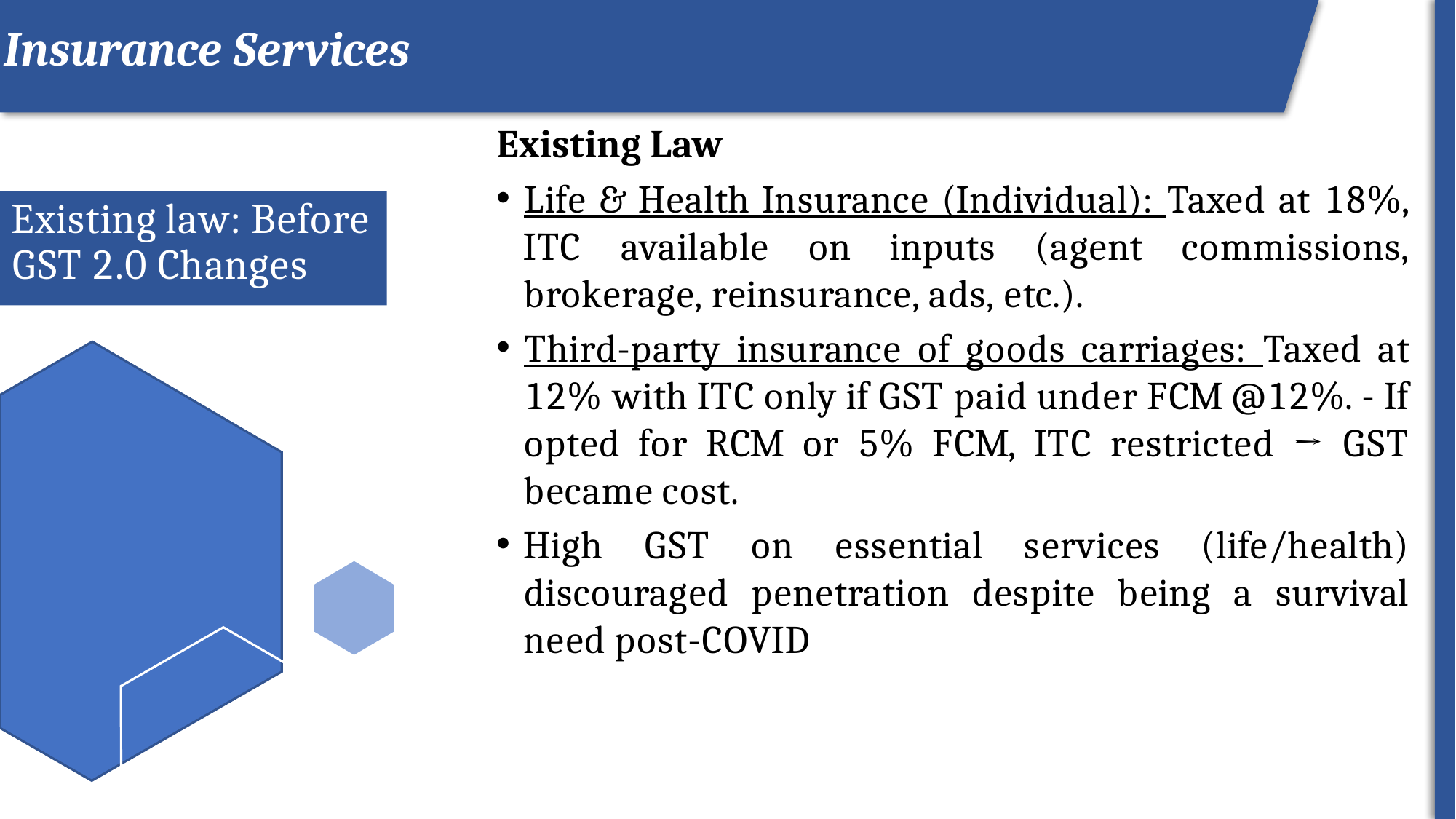

Insurance Services
Existing Law
Life & Health Insurance (Individual): Taxed at 18%, ITC available on inputs (agent commissions, brokerage, reinsurance, ads, etc.).
Third-party insurance of goods carriages: Taxed at 12% with ITC only if GST paid under FCM @12%. - If opted for RCM or 5% FCM, ITC restricted → GST became cost.
High GST on essential services (life/health) discouraged penetration despite being a survival need post-COVID
ROI
# Existing law: Before GST 2.0 Changes
43